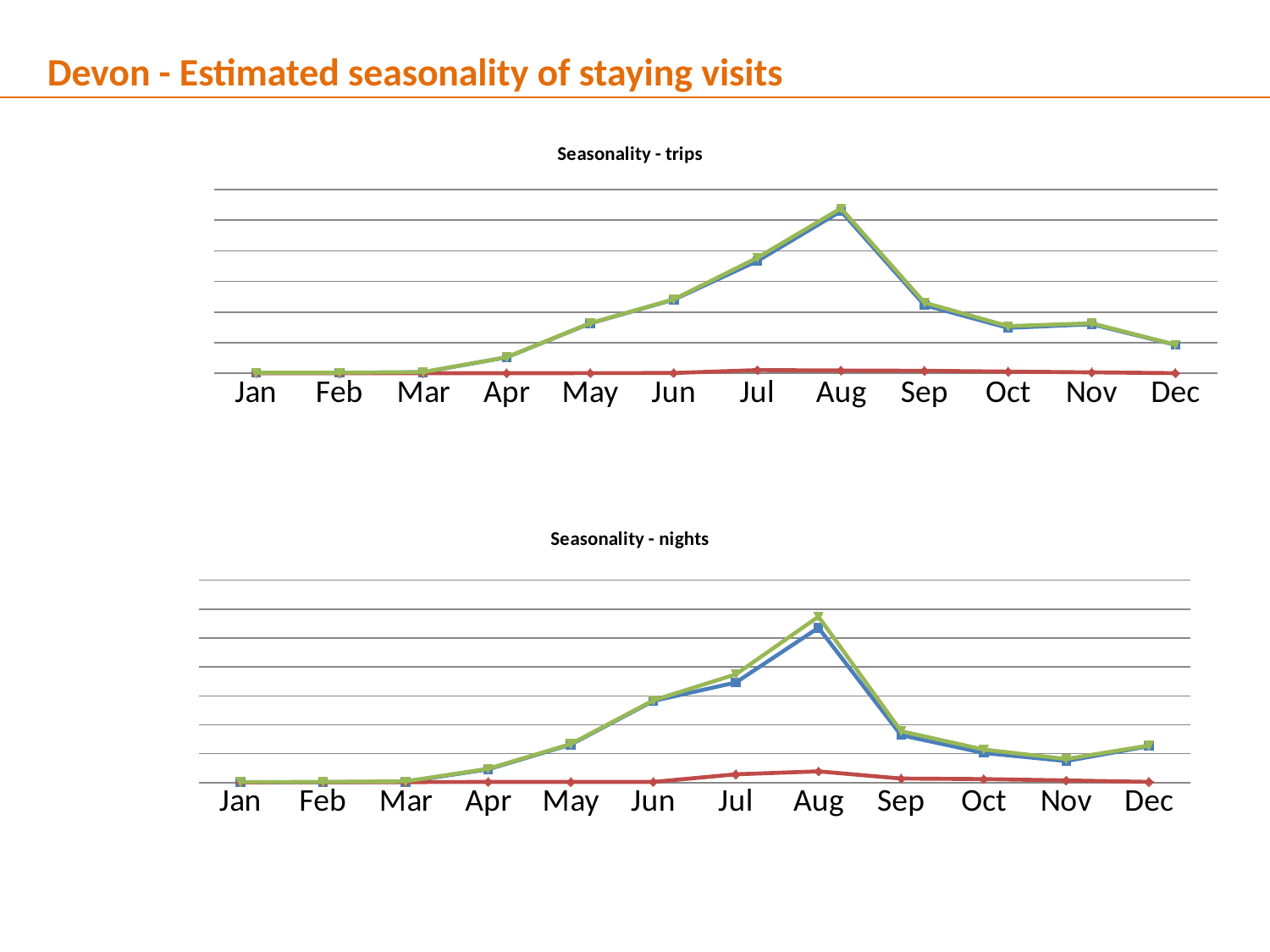

Devon - Estimated seasonality of staying visits

### Chart: Seasonality - trips

| Category | UK trips (000's) | OS trips (000's) | Total trips (000's) |
|---|---|---|---|
| Jan | 2.7196196505904933 | 0.7423212676401317 | 3.461940918230625 |
| Feb | 2.887755925241997 | 1.065219528022294 | 3.9529754532642913 |
| Mar | 6.897656968502884 | 1.0554521429217663 | 7.95310911142465 |
| Apr | 104.18964639634595 | 1.0878562694450478 | 105.27750266579099 |
| May | 326.4201303130591 | 1.52444749622596 | 327.944577809285 |
| Jun | 481.3763079082246 | 2.040059759528304 | 483.41636766775287 |
| Jul | 734.0956287414324 | 20.90568840339194 | 755.0013171448244 |
| Aug | 1059.6511833533875 | 18.284233784985535 | 1077.9354171383732 |
| Sep | 445.25676238437023 | 16.421187420960862 | 461.6779498053311 |
| Oct | 296.906588850223 | 11.390556609610424 | 308.2971454598334 |
| Nov | 320.5480550081866 | 6.303580984456487 | 326.8516359926431 |
| Dec | 186.05066450043475 | 1.1793963328112629 | 187.230060833246 |

### Chart: Seasonality - nights

| Category | UK nights (000's) | OS nights (000's) | Total nights (000's) |
|---|---|---|---|
| Jan | 8.47705667124328 | 7.861514160868654 | 16.338570832111934 |
| Feb | 9.912124185224696 | 10.455776344617394 | 20.36790052984209 |
| Mar | 25.74126347899751 | 15.393122148081398 | 41.134385627078906 |
| Apr | 456.8898540997949 | 19.226767069191403 | 476.1166211689863 |
| May | 1313.2820972456611 | 20.58250064458311 | 1333.8645978902443 |
| Jun | 2823.8212512039117 | 20.387897739024492 | 2844.2091489429363 |
| Jul | 3461.525356610995 | 283.88575768980365 | 3745.4111143007985 |
| Aug | 5353.847767261833 | 385.4348989768484 | 5739.2826662386815 |
| Sep | 1637.3940370518 | 136.58087828412434 | 1773.9749153359244 |
| Oct | 1022.4147862570636 | 118.15155513064875 | 1140.5663413877123 |
| Nov | 741.7631198867151 | 72.17299622136571 | 813.9361161080808 |
| Dec | 1257.9312860467562 | 21.86633559084268 | 1279.797621637599 |
6